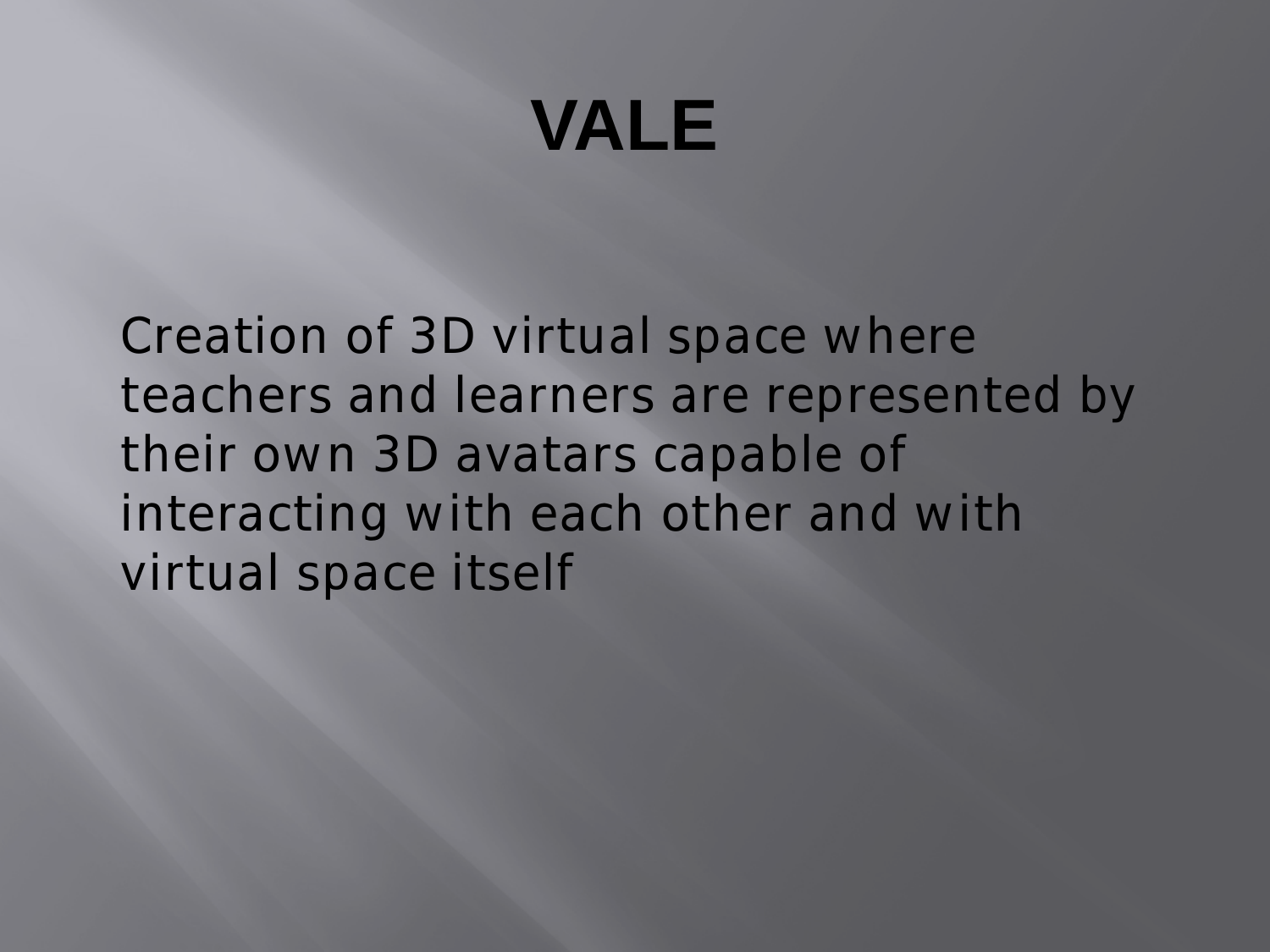

# VALE
Creation of 3D virtual space where teachers and learners are represented by their own 3D avatars capable of interacting with each other and with virtual space itself